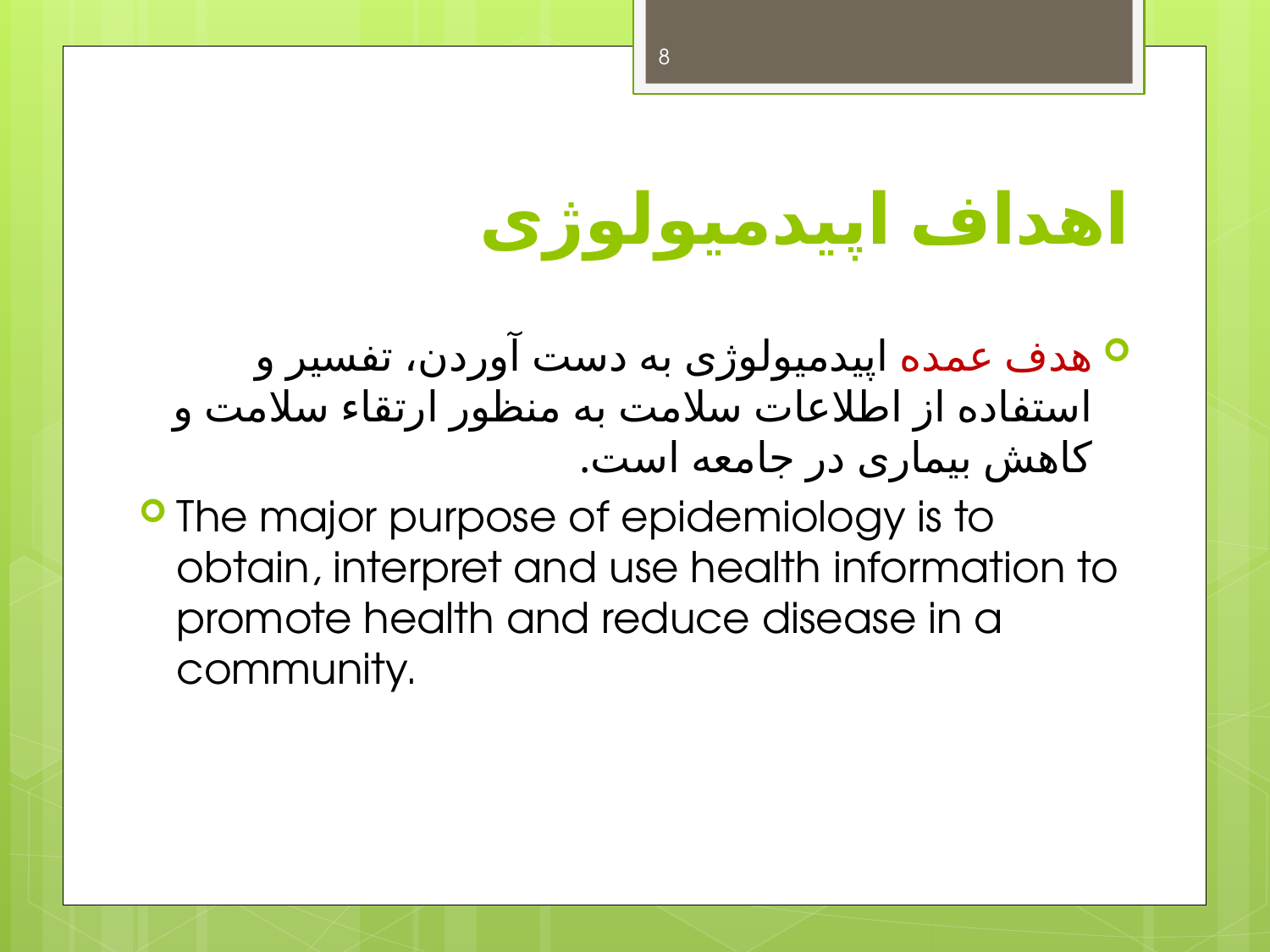

8
# اهداف اپیدمیولوژی
هدف عمده اپیدمیولوژی به دست آوردن، تفسیر و استفاده از اطلاعات سلامت به منظور ارتقاء سلامت و کاهش بیماری در جامعه است.
The major purpose of epidemiology is to obtain, interpret and use health information to promote health and reduce disease in a community.